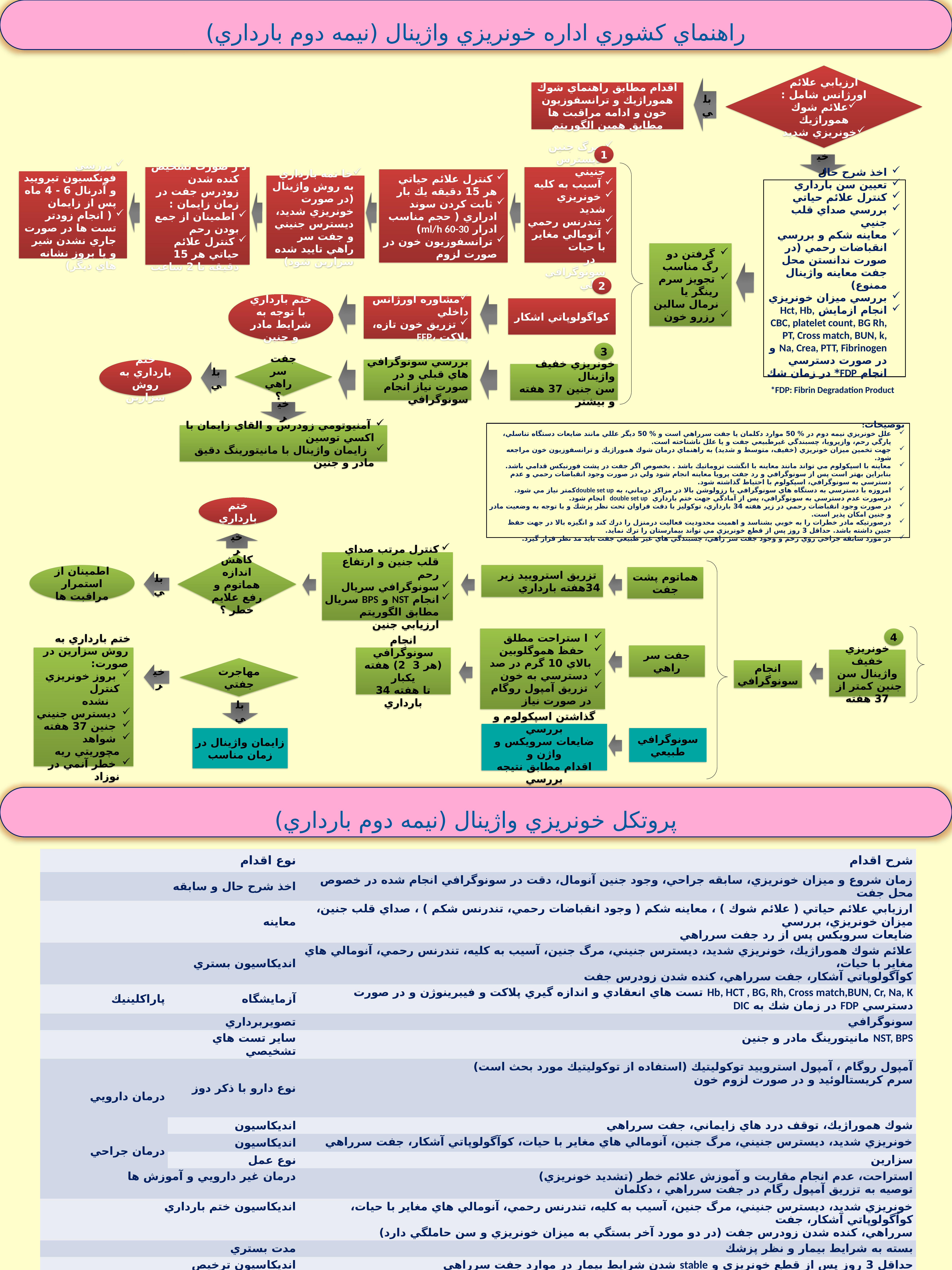

راهنماي كشوري اداره خونريزي واژينال (نيمه دوم بارداري)
ارزيابي علائم اورژانس شامل :
علائم شوك هموراژيك
خونريزي شديد
بلي
اقدام مطابق راهنماي شوك هموراژيك و ترانسفوزيون خون و ادامه مراقبت ها
مطابق همين الگوريتم
1
خير

د ر صورت تشخيص كنده شدن زودرس جفت در زمان زايمان :
 اطمينان از جمع بودن رحم
 كنترل علائم حياتي هر 15 دقيقه تا 2 ساعت
 مرگ جنين
 ديسترس جنيني
 آسيب به كليه
 خونريزي شديد
 تندرنس رحمي
 آنومالي مغاير با حيات
     در سونوگرافي قبلي
 كنترل علائم حياتي هر 15 دقيقه يك بار
 ثابت كردن سوند ادراري ( حجم مناسب ادرار ml/h 60-30)
 ترانسفوزيون خون در صورت لزوم
 بررسي فونكسيون تيروييد و آدرنال 6 - 4 ماه پس از زايمان
 ( انجام زودتر تست ها در صورت جاري نشدن شير و يا بروز نشانه هاي ديگر)
خا تمه بارداري به روش واژينال (در صورت خونريزي شديد، ديسترس جنيني و جفت سر راهي تاييد شده سزارين شود)
اخذ شرح حال
تعيين سن بارداري
كنترل علائم حياتي
بررسي صداي قلب جنيي
معاينه شكم و بررسي انقباضات رحمي (در صورت ندانستن محل جفت معاينه واژينال ممنوع)
بررسي ميزان خونريزي
انجام ازمايش Hct, Hb, CBC, platelet count, BG Rh, PT, Cross match, BUN, k, Na, Crea, PTT, Fibrinogen و در صورت دسترسي انجام FDP* در زمان شك به DIC

 گرفتن دو رگ مناسب
 تجويز سرم رينگر يا نرمال سالين
 رزرو خون

2
ختم بارداري با توجه به شرايط مادر و جنين

مشاوره اورژانس داخلي
 تزريق خون تازه، پلاكت ،FFP
كواگولوپاتي اشكار
3
جفت سر راهي ؟
ختم بارداري به روش سزارين

بررسي سونوگرافي هاي قبلي و در صورت نياز انجام سونوگرافي

بلي
خونريزي خفيف واژينال
سن جنين 37 هفته و بيشتر
*FDP: Fibrin Degradation Product
خير
توضيحات:
علل خونريزي نيمه دوم در % 50 موارد دكلمان يا جفت سرراهي است و % 50 ديگر عللي مانند ضايعات دستگاه تناسلي، پارگي رحم، وازپرويا، چسبندگي غيرطبيعي جفت و يا علل ناشناخته است.
جهت تخمين ميزان خونريزي (خفيف، متوسط و شديد) به راهنماي درمان شوك هموراژيك و ترانسفوزيون خون مراجعه شود.
معاينه با اسپكولوم مي تواند مانند معاينه با انگشت تروماتيك باشد . بخصوص اگر جفت در پشت فورنيكس قدامي باشد. بنابراين بهتر است پس از سونوگرافي و رد جفت پرويا معاينه انجام شود ولي در صورت وجود انقباضات رحمي و عدم دسترسي به سونوگرافي، اسپكولوم با احتياط گذاشته شود.
امروزه با دسترسي به دستگاه هاي سونوگرافي با رزولوشن بالا در مراكز درماني، به double set upكمتر نياز مي شود. درصورت عدم دسترسي به سونوگرافي، پس از آمادگي جهت ختم بارداري  double set up  انجام شود.
در صورت وجود انقباضات رحمي در زير هفته 34 بارداري، توكوليز با دقت فراوان تحت نظر پزشك و با توجه به وضعيت مادر و جنين امكان پذير است.
درصورتيكه مادر خطرات را به خوبي بشناسد و اهميت محدوديت فعاليت درمنزل را درك كند و انگيزه بالا در جهت حفظ جنين داشته باشد. حداقل 3 روز پس از قطع خونريزي مي تواند بيمارستان را ترك نمايد.
در مورد سابقه جراحي روي رحم و وجود جفت سر راهي، چسبندگي هاي غير طبيعي جفت بايد مد نظر قرار گيرد.
 آمنيوتومي زودرس و القاي زايمان با اكسي توسين
  زايمان واژينال با مانيتورينگ دقيق مادر و جنين
ختم بارداري
خير
كنترل مرتب صداي قلب جنين و ارتفاع رحم
سونوگرافي سريال
انجام NST و BPS سريال مطابق الگوريتم ارزيابي جنين
كاهش اندازه هماتوم و رفع علايم خطر ؟

اطمينان از استمرار مراقبت ها
 تزريق استروييد زير 34هفته بارداري
هماتوم پشت جفت
بلي

 ا ستراحت مطلق
  حفظ هموگلوبين بالاي 10 گرم در صد
 دسترسي به خون
 تزريق آمپول روگام در صورت نياز
4
جفت سر راهي
ختم بارداري به روش سزارين در صورت:
 بروز خونريزي كنترل
      نشده
 ديسترس جنيني
 جنين 37 هفته
 شواهد مچوريتي ريه
 خطر آنمي در نوزاد
انجام سونوگرافي
(هر 3  2) هفته يكبار
تا هفته 34 بارداري
خونريزي خفيف واژينال سن جنين كمتر از  37 هفته

مهاجرت جفتي
انجام سونوگرافي

خير
بلي
گذاشتن اسپكولوم و بررسي
ضايعات سرويكس و واژن و
اقدام مطابق نتيجه بررسي
زايمان واژينال در زمان مناسب
سونوگرافي طبيعي

پروتكل خونريزي واژينال (نيمه دوم بارداري)
| نوع اقدام |  | شرح اقدام |
| --- | --- | --- |
| اخذ شرح حال و سابقه |  | زمان شروع و ميزان خونريزي، سابقه جراحي، وجود جنين آنومال، دقت در سونوگرافي انجام شده در خصوص محل جفت |
| معاينه |  | ارزيابي علائم حياتي ( علائم شوك ) ، معاينه شكم ( وجود انقباضات رحمي، تندرنس شكم ) ، صداي قلب جنين، ميزان خونريزي، بررسي ضايعات سرويكس پس از رد جفت سرراهي |
| انديكاسيون بستري |  | علائم شوك هموراژيك، خونريزي شديد، ديسترس جنيني، مرگ جنين، آسيب به كليه، تندرنس رحمي، آنومالي هاي مغاير با حيات، كوآگولوپاتي آشكار، جفت سرراهي، كنده شدن زودرس جفت |
| پاراكلينيك | آزمايشگاه | Hb, HCT , BG, Rh, Cross match,BUN, Cr, Na, K تست هاي انعقادي و اندازه گيري پلاكت و فيبرينوژن و در صورت دسترسي FDP در زمان شك به DIC |
|  | تصويربرداري | سونوگرافي |
|  | ساير تست هاي تشخيصي | NST, BPS مانيتورينگ مادر و جنين |
| درمان دارويي | نوع دارو با ذكر دوز | آمپول روگام ، آمپول استروييد توكوليتيك (استفاده از توكوليتيك مورد بحث است) سرم كريستالوئيد و در صورت لزوم خون |
|  | انديكاسيون | شوك هموراژيك، توقف درد هاي زايماني، جفت سرراهي |
| درمان جراحي | انديكاسيون | خونريزي شديد، ديسترس جنيني، مرگ جنين، آنومالي هاي مغاير با حيات، كوآگولوپاتي آشكار، جفت سرراهي |
|  | نوع عمل | سزارين |
| درمان غير دارويي و آموزش ها |  | استراحت، عدم انجام مقاربت و آموزش علائم خطر (تشديد خونريزي) توصيه به تزريق آمپول رگام در جفت سرراهي ، دكلمان |
| انديكاسيون ختم بارداري |  | خونريزي شديد، ديسترس جنيني، مرگ جنين، آسيب به كليه، تندرنس رحمي، آنومالي هاي مغاير با حيات، كوآگولوپاتي آشكار، جفت سرراهي، كنده شدن زودرس جفت (در دو مورد آخر بستگي به ميزان خونريزي و سن حاملگي دارد) |
| مدت بستري |  | بسته به شرايط بيمار و نظر پزشك |
| انديكاسيون ترخيص |  | حداقل 3 روز پس از قطع خونريزي و stable شدن شرايط بيمار در موارد جفت سرراهي |
| دستورات follow up |  | بررسي مهاجرت جفتي از طريق سونوگرافي سريال بعد از 24 هفته بررسي فونكسيون تيروئيد و آدرنال 4 تا 6 ماه پس زايمان بعد از خونريزيهاي شديد |
| ساير اقدامات |  | مشاوره با متخصص داخلي (ترجيحا هماتولوژيست) در صورت خونريزي شديد |